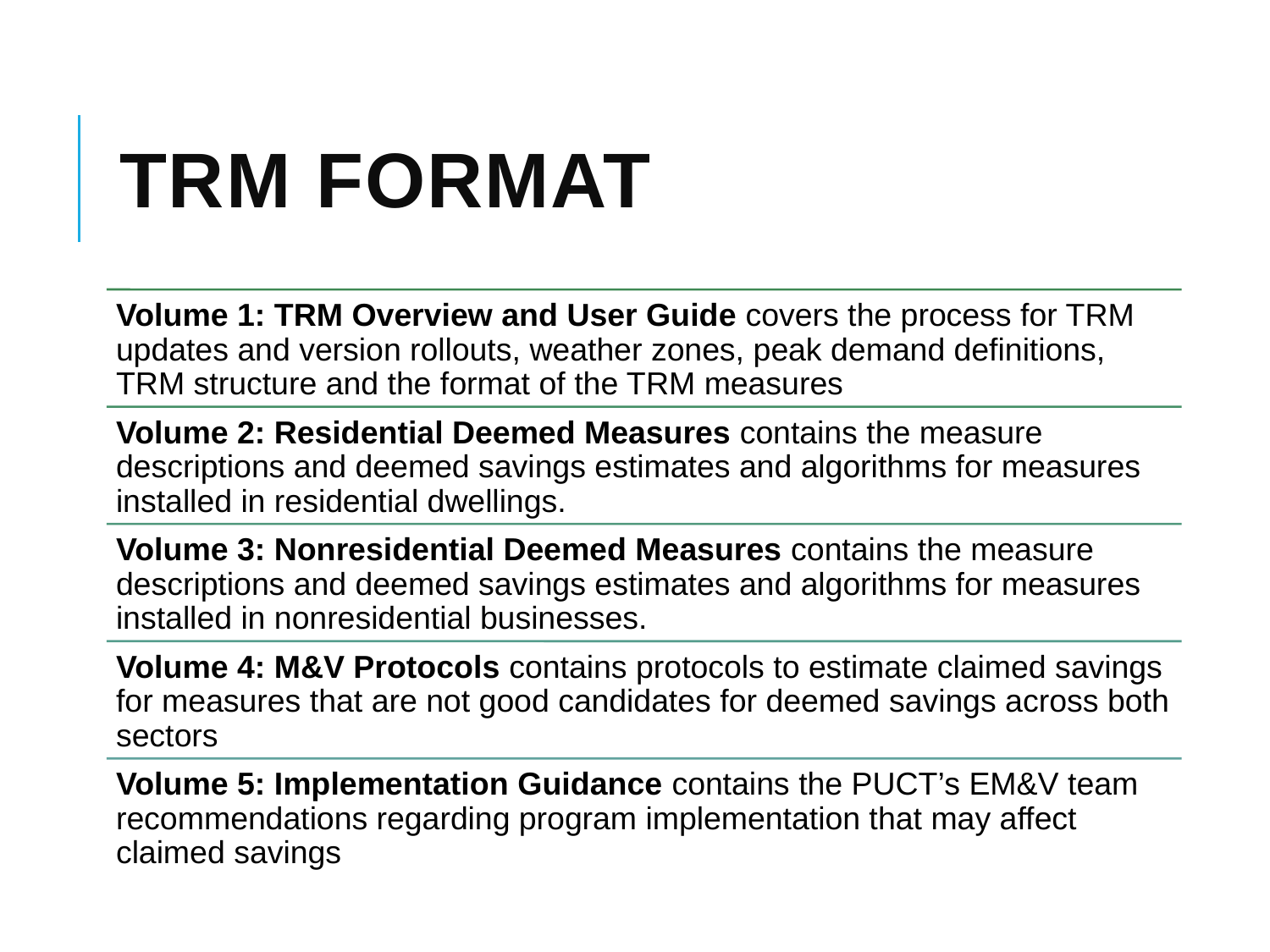

# TRM Format
Volume 1: TRM Overview and User Guide covers the process for TRM updates and version rollouts, weather zones, peak demand definitions, TRM structure and the format of the TRM measures
Volume 2: Residential Deemed Measures contains the measure descriptions and deemed savings estimates and algorithms for measures installed in residential dwellings.
Volume 3: Nonresidential Deemed Measures contains the measure descriptions and deemed savings estimates and algorithms for measures installed in nonresidential businesses.
Volume 4: M&V Protocols contains protocols to estimate claimed savings for measures that are not good candidates for deemed savings across both sectors
Volume 5: Implementation Guidance contains the PUCT’s EM&V team recommendations regarding program implementation that may affect claimed savings